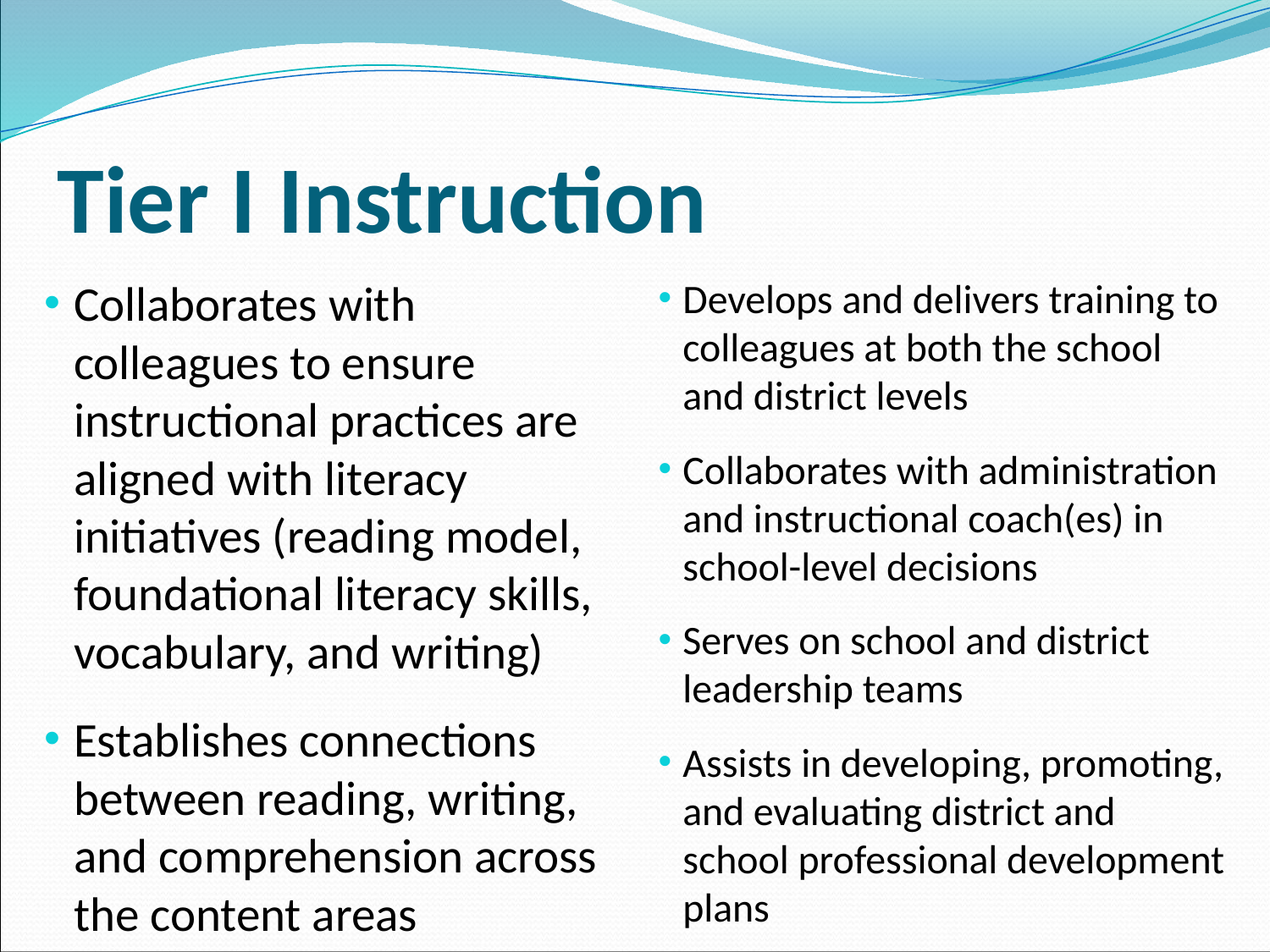

# Tier I Instruction
Collaborates with colleagues to ensure instructional practices are aligned with literacy initiatives (reading model, foundational literacy skills, vocabulary, and writing)
Establishes connections between reading, writing, and comprehension across the content areas

Develops and delivers training to colleagues at both the school and district levels
Collaborates with administration and instructional coach(es) in school-level decisions
Serves on school and district leadership teams
Assists in developing, promoting, and evaluating district and school professional development plans